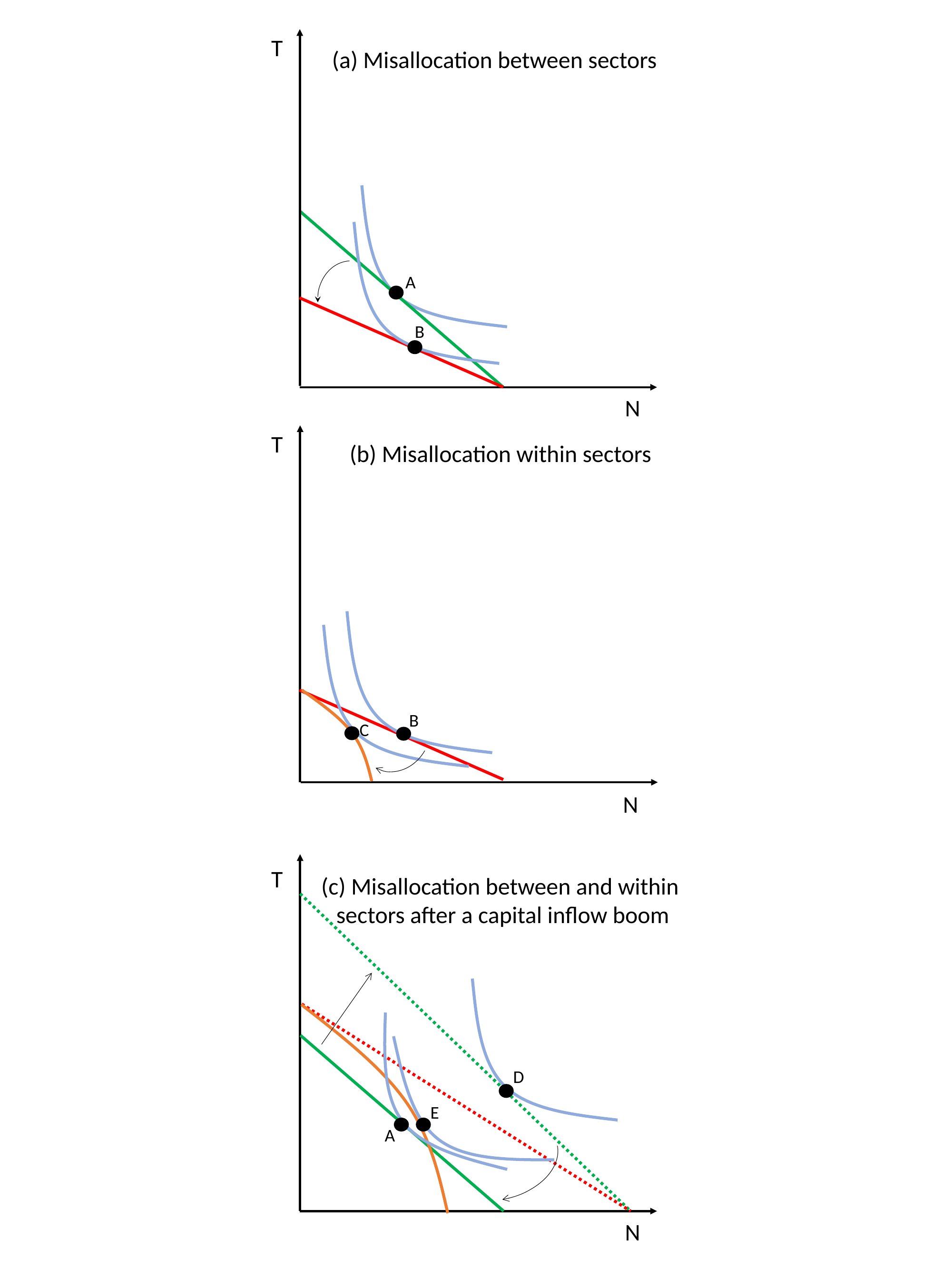

T
(a) Misallocation between sectors

A

B

N
T
(b) Misallocation within sectors

B
C

N
T
(c) Misallocation between and within
 sectors after a capital inflow boom

D

E

A
N